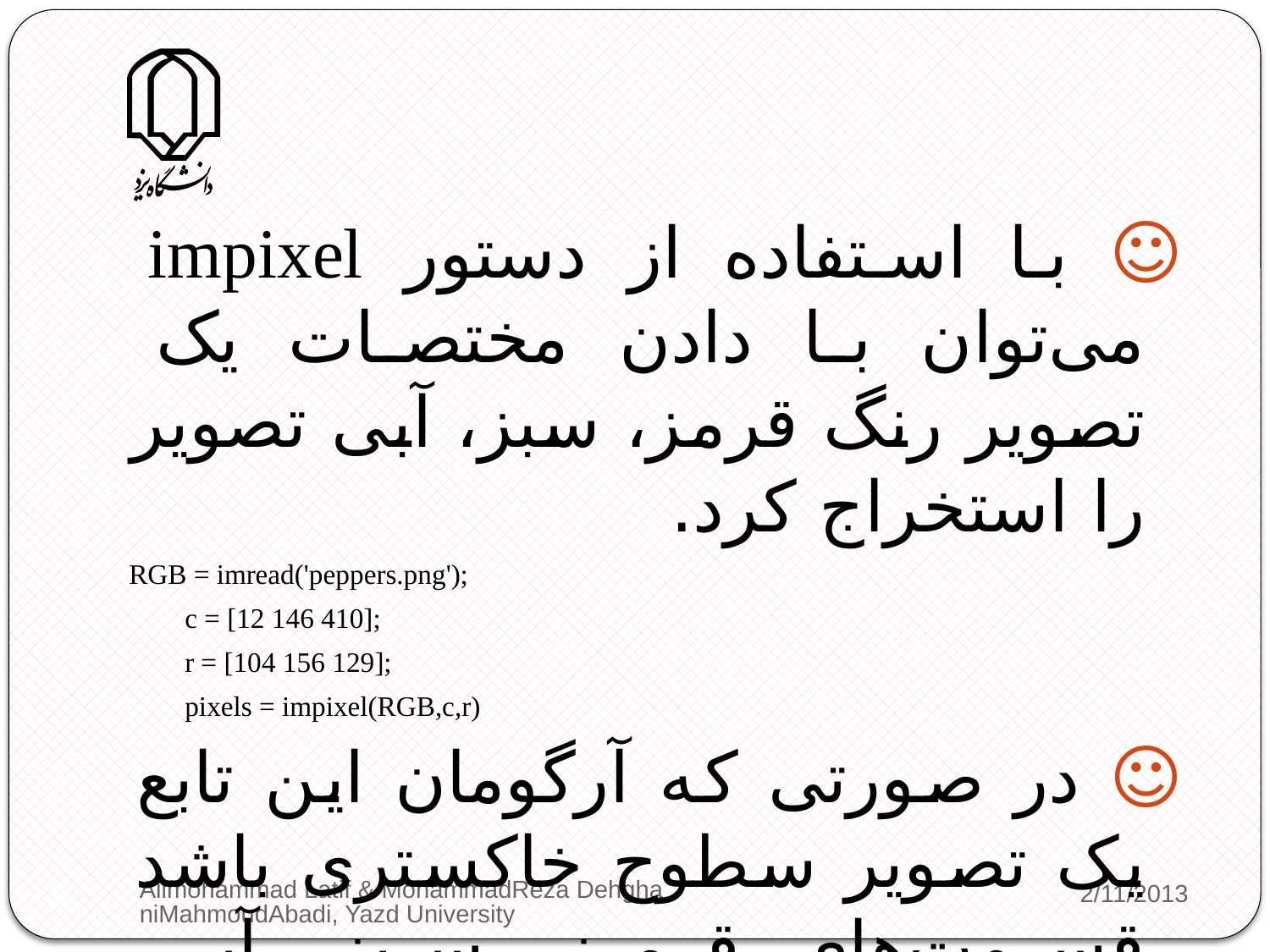

☺ با استفاده از دستور impixel می‌توان با دادن مختصات یک تصویر رنگ قرمز، سبز، آبی تصویر را استخراج کرد.
RGB = imread('peppers.png');
        c = [12 146 410];
        r = [104 156 129];
        pixels = impixel(RGB,c,r)
☺ در صورتی که آرگومان این تابع یک تصویر سطوح خاکستری باشد قسمت‌های قرمز، سبز، آبی مساوی خواهد بود.
Alimohammad Latif & MohammadReza DehghaniMahmoudAbadi, Yazd University
2/11/2013
132